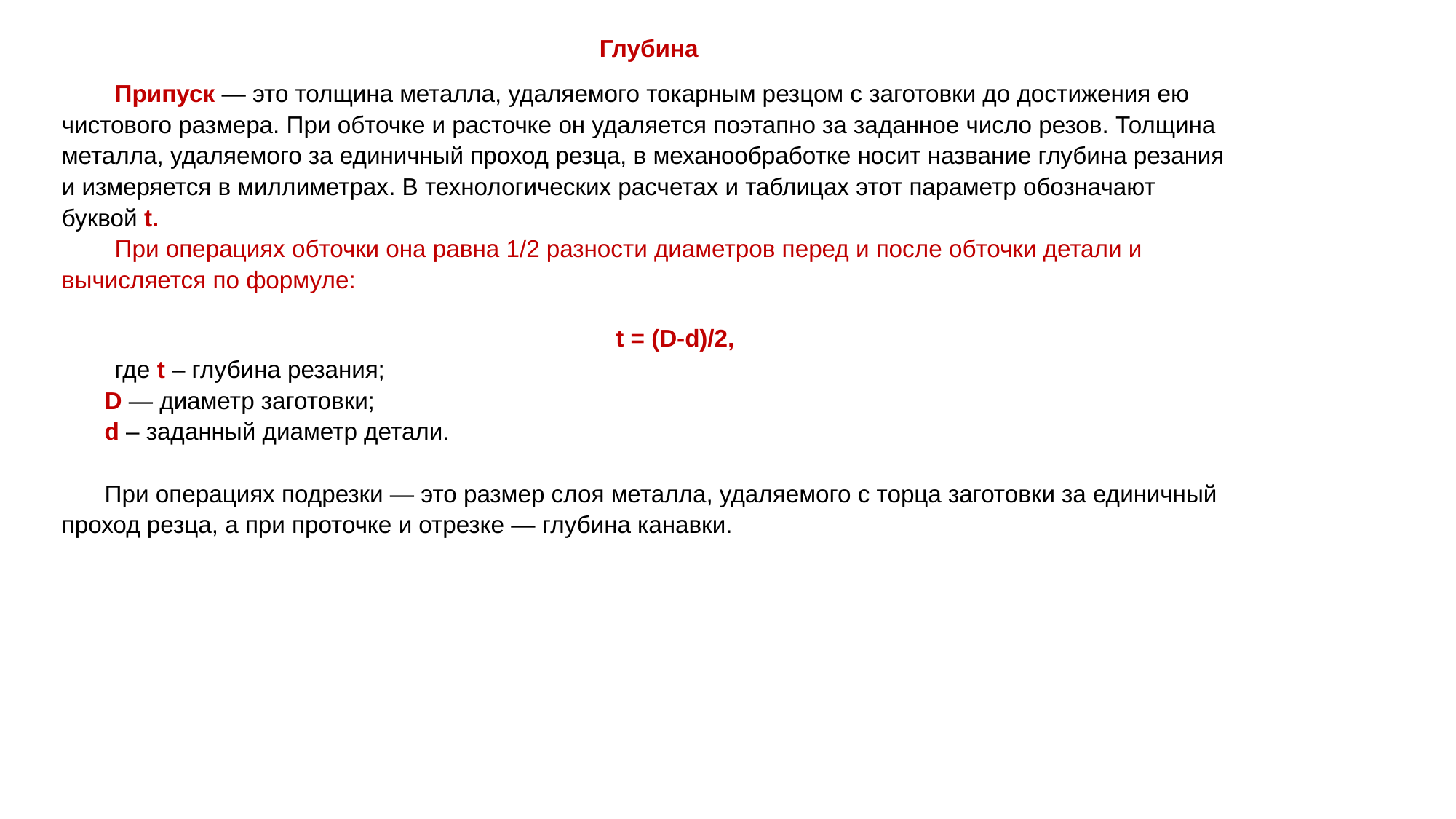

Глубина
Припуск — это толщина металла, удаляемого токарным резцом с заготовки до достижения ею чистового размера. При обточке и расточке он удаляется поэтапно за заданное число резов. Толщина металла, удаляемого за единичный проход резца, в механообработке носит название глубина резания и измеряется в миллиметрах. В технологических расчетах и таблицах этот параметр обозначают буквой t.
При операциях обточки она равна 1/2 разности диаметров перед и после обточки детали и вычисляется по формуле:

t = (D-d)/2,
где t – глубина резания;
D — диаметр заготовки;
d – заданный диаметр детали.

При операциях подрезки — это размер слоя металла, удаляемого с торца заготовки за единичный проход резца, а при проточке и отрезке — глубина канавки.